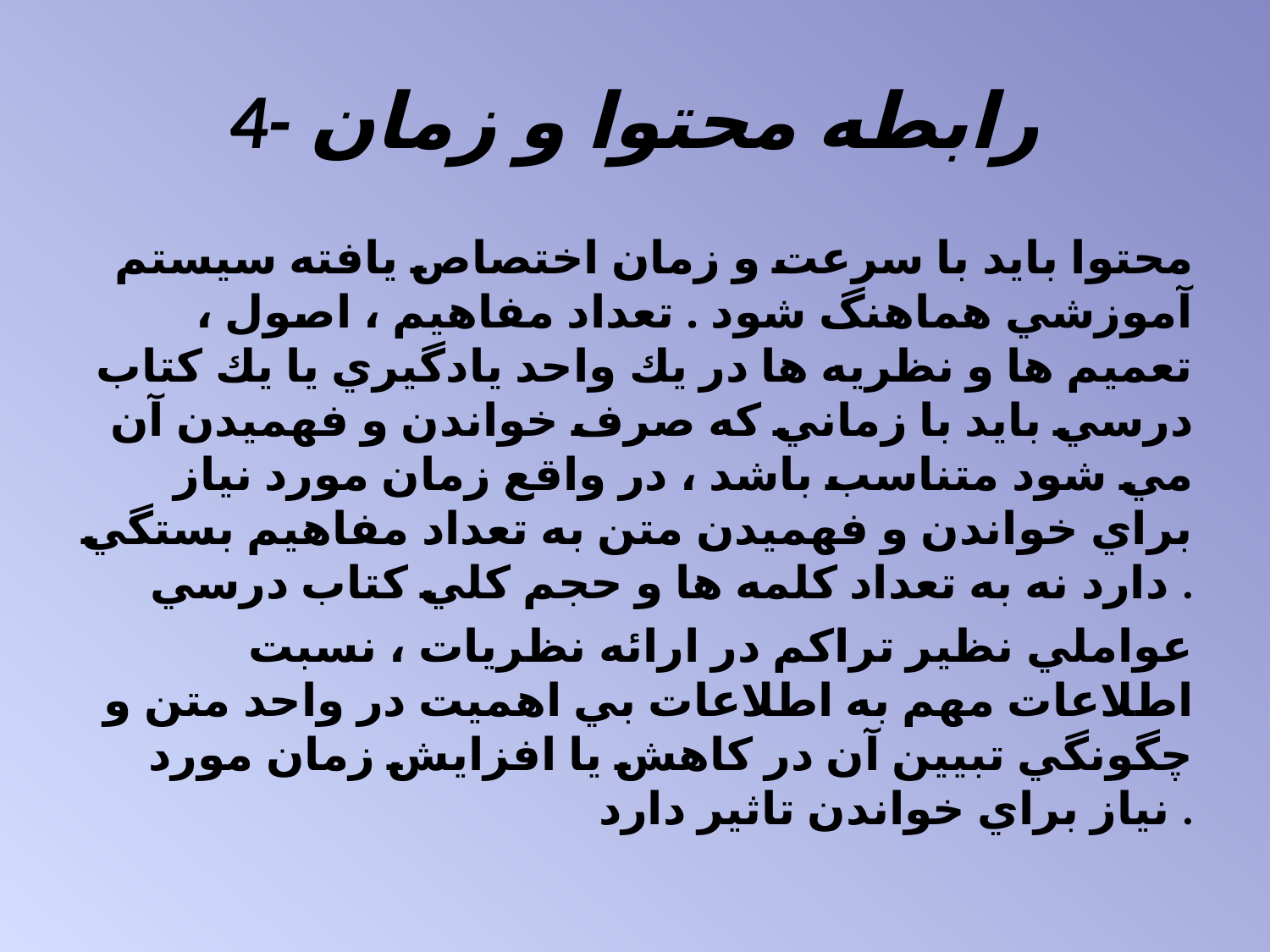

# 4- رابطه محتوا و زمان
 محتوا بايد با سرعت و زمان اختصاص يافته سيستم آموزشي هماهنگ شود . تعداد مفاهيم ، اصول ، تعميم ها و نظريه ها در يك واحد يادگيري يا يك كتاب درسي بايد با زماني كه صرف خواندن و فهميدن آن مي شود متناسب باشد ، در واقع زمان مورد نياز براي خواندن و فهميدن متن به تعداد مفاهيم بستگي دارد نه به تعداد كلمه ها و حجم كلي كتاب درسي .
عواملي نظير تراكم در ارائه نظريات ، نسبت اطلاعات مهم به اطلاعات بي اهميت در واحد متن و چگونگي تبيين آن در كاهش يا افزايش زمان مورد نياز براي خواندن تاثیر دارد .